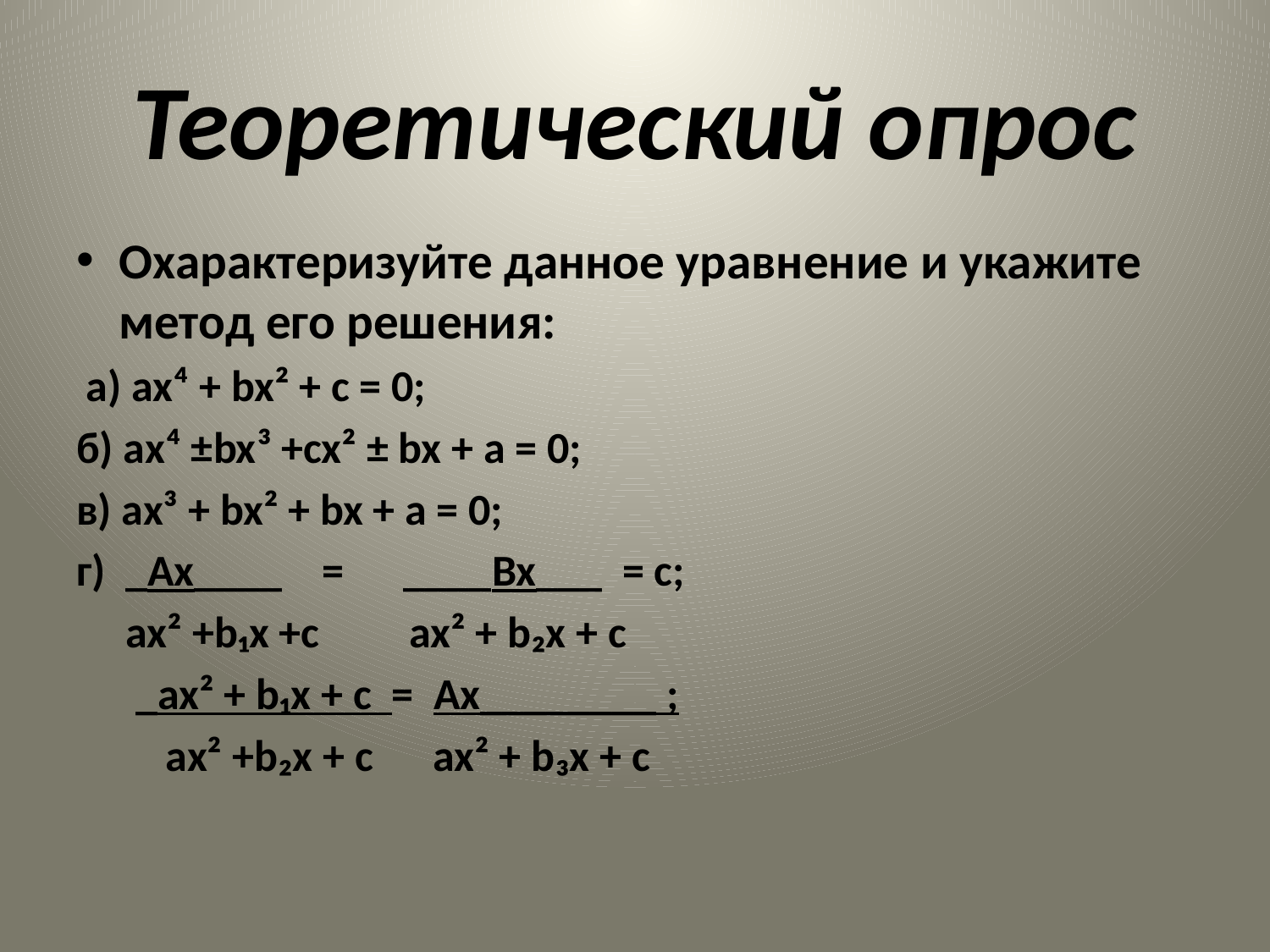

# Теоретический опрос
Охарактеризуйте данное уравнение и укажите метод его решения:
 а) ах⁴ + bx² + c = 0;
б) ах⁴ ±bx³ +cx² ± bx + a = 0;
в) ах³ + bx² + bx + a = 0;
г)  _Ax____    =      ____Bx___  = c;
     ax² +b₁x +c         ax² + b₂x + c
      _ax² + b₁x + c  =  Ax________ ;
         ax² +b₂x + c      ax² + b₃x + c